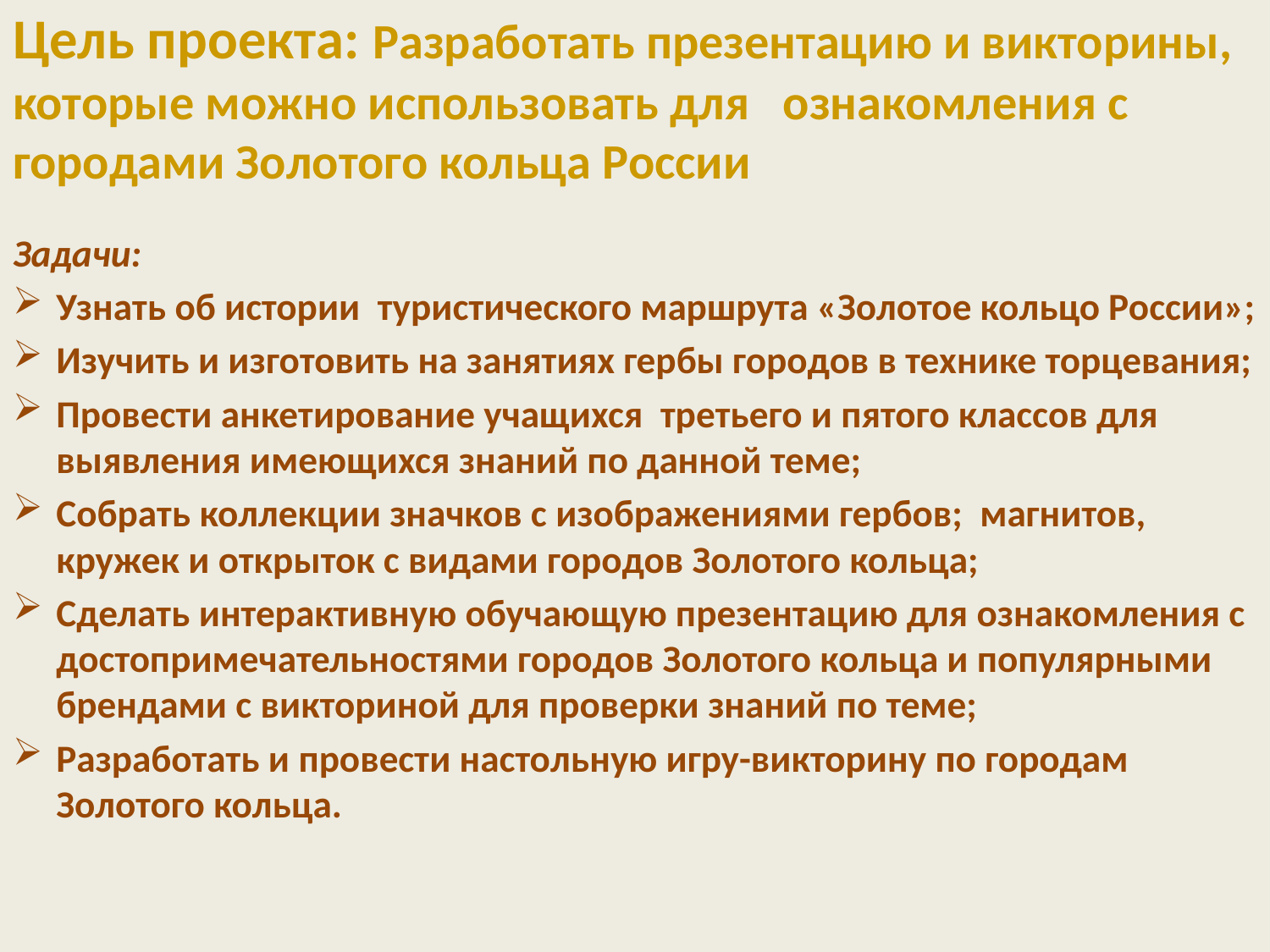

# Цель проекта: Разработать презентацию и викторины, которые можно использовать для   ознакомления с  городами Золотого кольца России
Задачи:
Узнать об истории  туристического маршрута «Золотое кольцо России»;
Изучить и изготовить на занятиях гербы городов в технике торцевания;
Провести анкетирование учащихся  третьего и пятого классов для выявления имеющихся знаний по данной теме;
Собрать коллекции значков с изображениями гербов;  магнитов, кружек и открыток с видами городов Золотого кольца;
Сделать интерактивную обучающую презентацию для ознакомления с достопримечательностями городов Золотого кольца и популярными брендами с викториной для проверки знаний по теме;
Разработать и провести настольную игру-викторину по городам Золотого кольца.